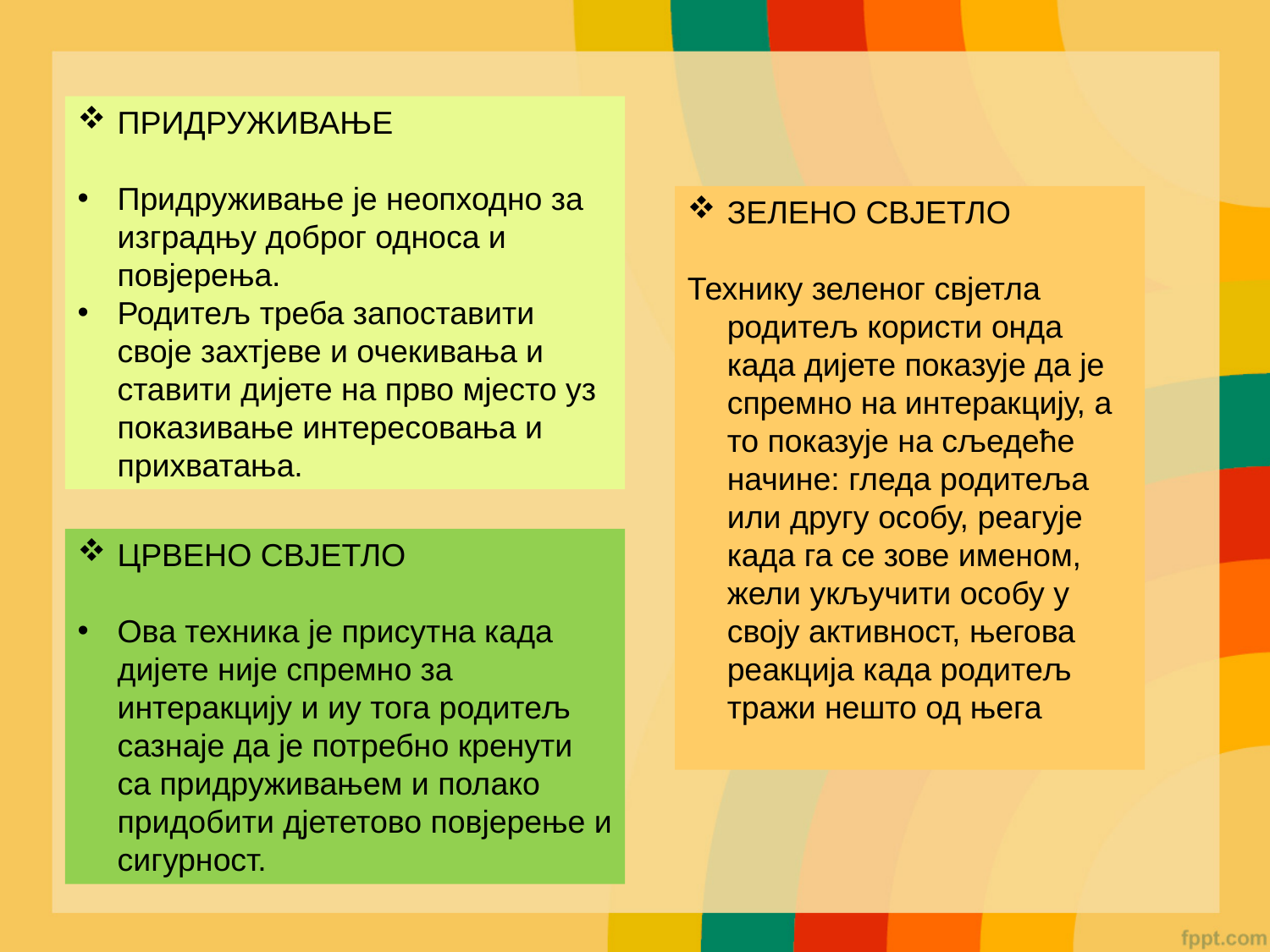

ПРИДРУЖИВАЊЕ

Придруживање је неопходно за изградњу доброг односа и повјерења.
Родитељ треба запоставити своје захтјеве и очекивања и ставити дијете на прво мјесто уз показивање интересовања и прихватања.
ЗЕЛЕНО СВЈЕТЛО

Технику зеленог свјетла родитељ користи онда када дијете показује да је спремно на интеракцију, а то показује на сљедеће начине: гледа родитеља или другу особу, реагује када га се зове именом, жели укључити особу у своју активност, његова реакција када родитељ тражи нешто од њега

ЦРВЕНО СВЈЕТЛО

Ова техника је присутна када дијете није спремно за интеракцију и иу тога родитељ сазнаје да је потребно кренути са придруживањем и полако придобити дјететово повјерење и сигурност.